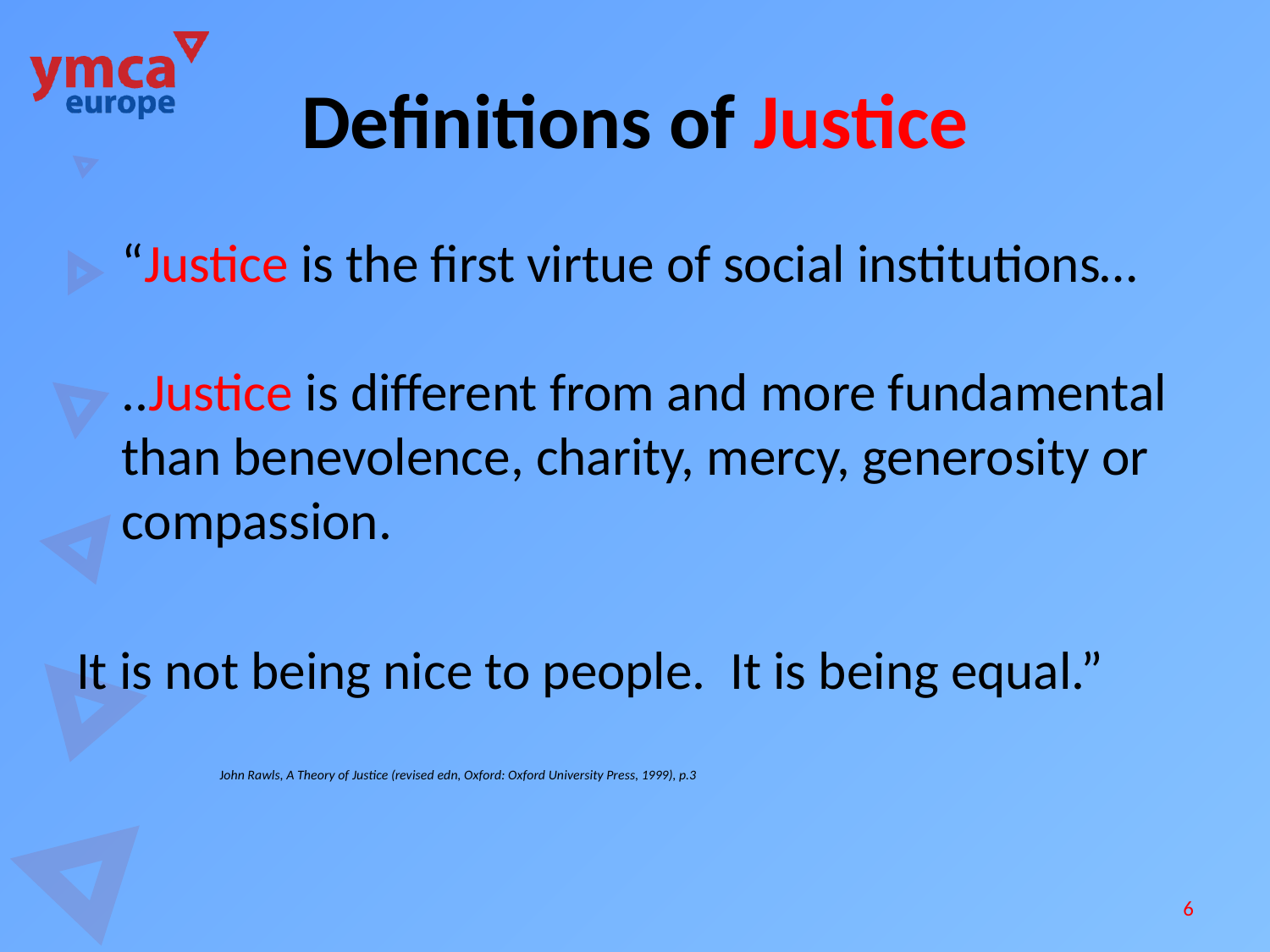

# Definitions of Justice
	“Justice is the first virtue of social institutions…
..Justice is different from and more fundamental than benevolence, charity, mercy, generosity or compassion.

It is not being nice to people.  It is being equal.”
				                             John Rawls, A Theory of Justice (revised edn, Oxford: Oxford University Press, 1999), p.3